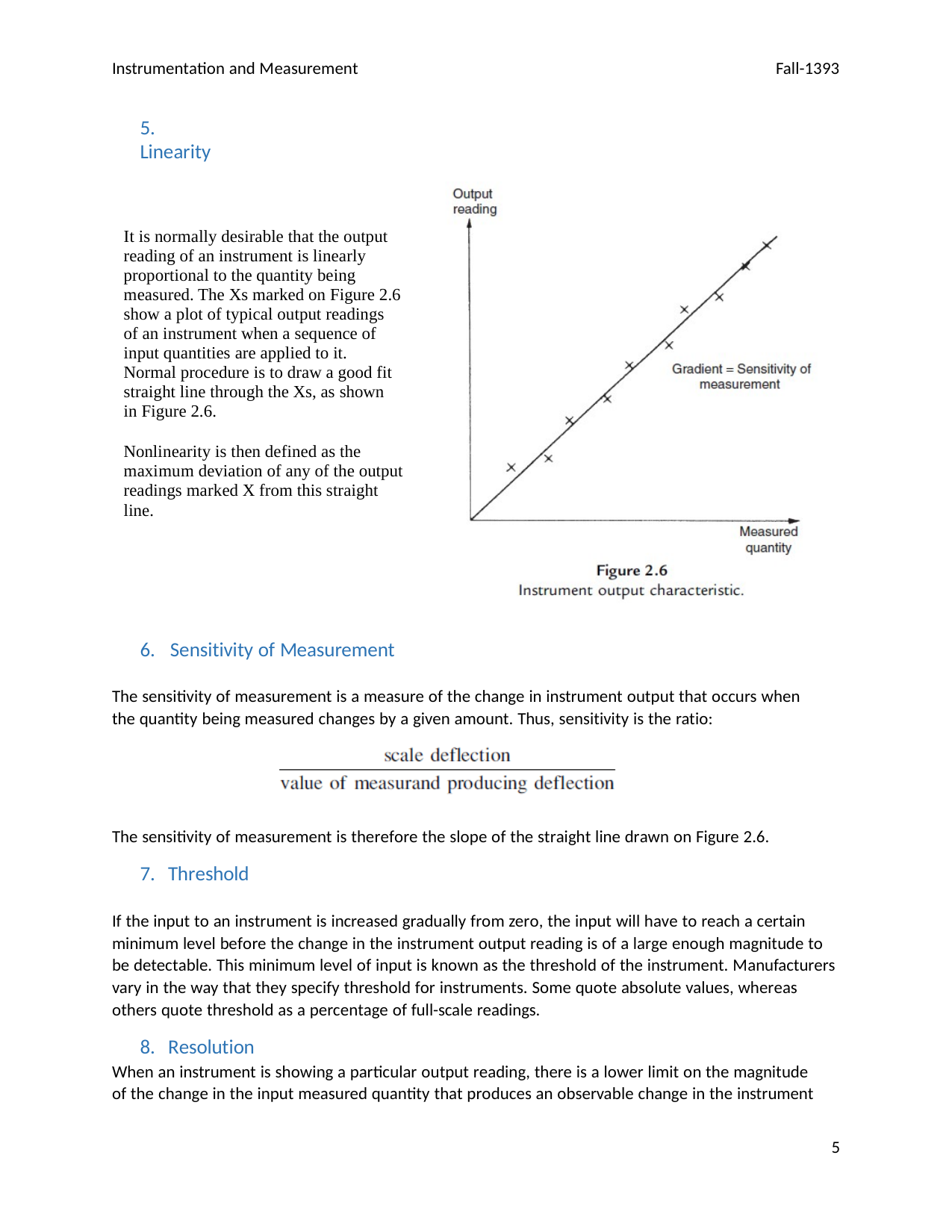

Instrumentation and Measurement
Fall-1393
5.   Linearity

It is normally desirable that the output reading of an instrument is linearly proportional to the quantity being measured. The Xs marked on Figure 2.6 show a plot of typical output readings of an instrument when a sequence of input quantities are applied to it. Normal procedure is to draw a good fit straight line through the Xs, as shown in Figure 2.6.

Nonlinearity is then defined as the maximum deviation of any of the output readings marked X from this straight line.
6.   Sensitivity of Measurement

The sensitivity of measurement is a measure of the change in instrument output that occurs when the quantity being measured changes by a given amount. Thus, sensitivity is the ratio:

The sensitivity of measurement is therefore the slope of the straight line drawn on Figure 2.6.
Threshold

If the input to an instrument is increased gradually from zero, the input will have to reach a certain minimum level before the change in the instrument output reading is of a large enough magnitude to be detectable. This minimum level of input is known as the threshold of the instrument. Manufacturers  vary in the way that they specify threshold for instruments. Some quote absolute values, whereas others quote threshold as a percentage of full-scale readings.
Resolution
When an instrument is showing a particular output reading, there is a lower limit on the magnitude of the change in the input measured quantity that produces an observable change in the instrument
5